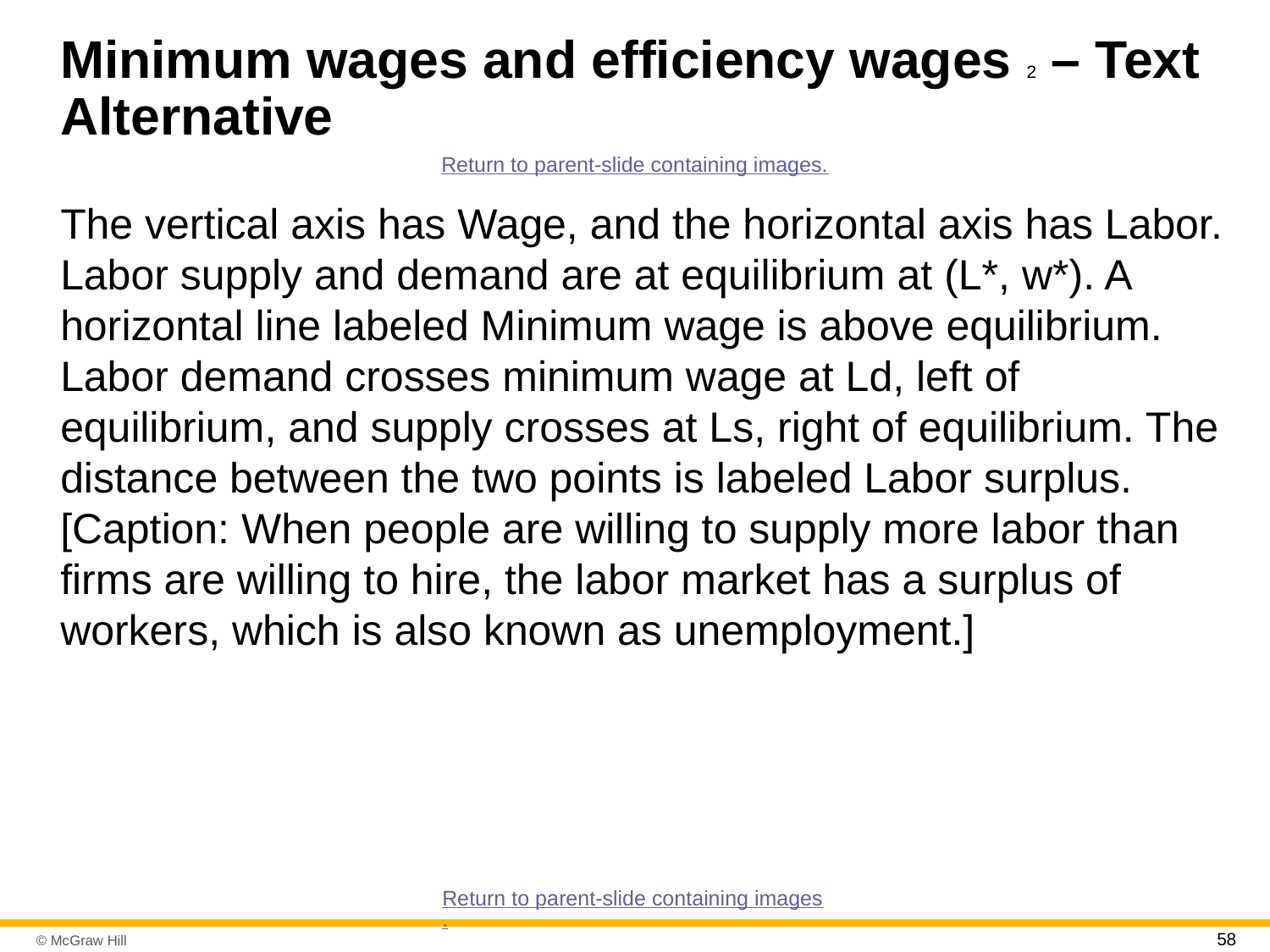

# Minimum wages and efficiency wages 2 – Text Alternative
Return to parent-slide containing images.
The vertical axis has Wage, and the horizontal axis has Labor. Labor supply and demand are at equilibrium at (L*, w*). A horizontal line labeled Minimum wage is above equilibrium. Labor demand crosses minimum wage at Ld, left of equilibrium, and supply crosses at Ls, right of equilibrium. The distance between the two points is labeled Labor surplus. [Caption: When people are willing to supply more labor than firms are willing to hire, the labor market has a surplus of workers, which is also known as unemployment.]
Return to parent-slide containing images.